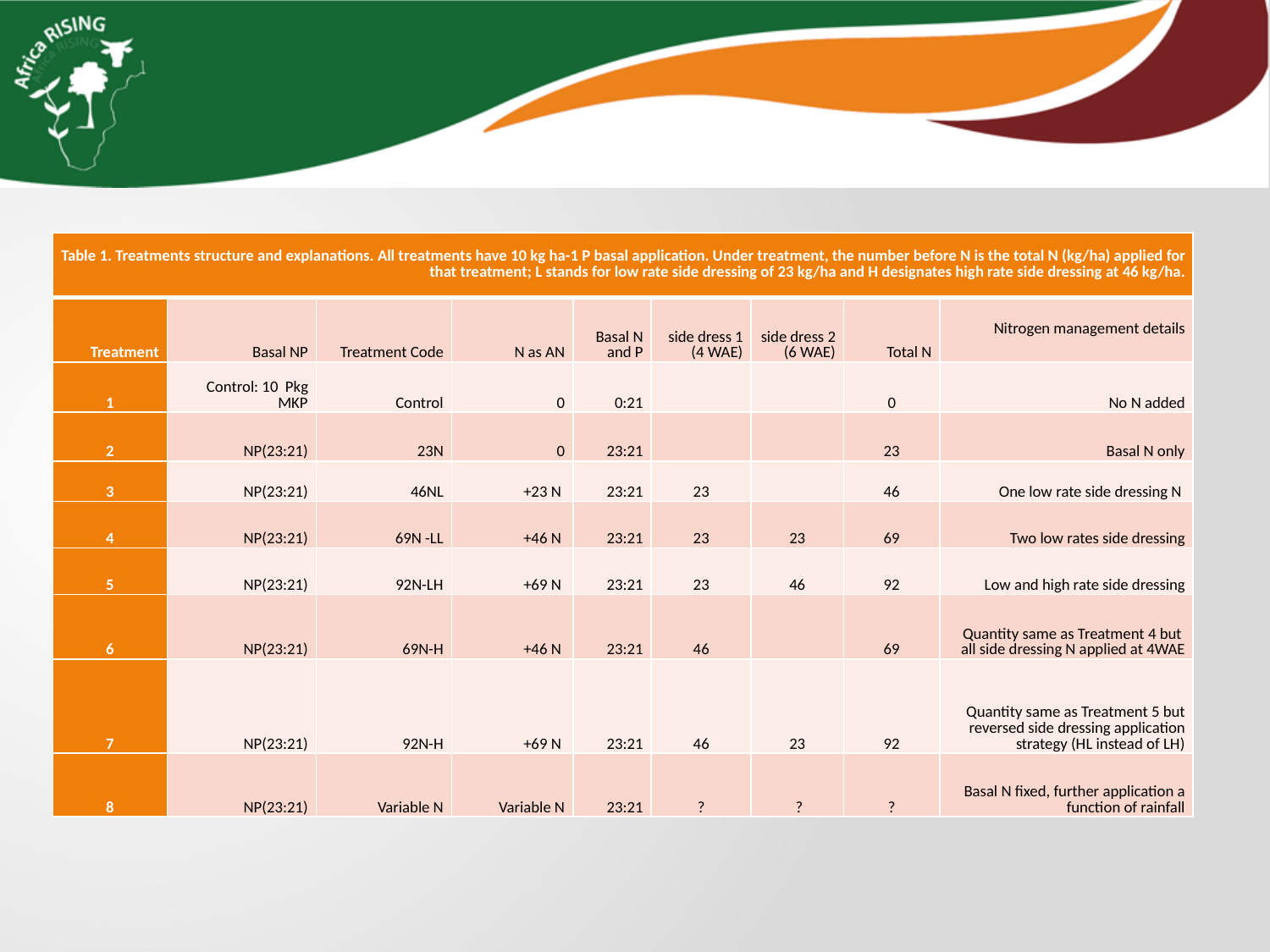

| Table 1. Treatments structure and explanations. All treatments have 10 kg ha-1 P basal application. Under treatment, the number before N is the total N (kg/ha) applied for that treatment; L stands for low rate side dressing of 23 kg/ha and H designates high rate side dressing at 46 kg/ha. |  |  |  |  |  |  |  |  |
| --- | --- | --- | --- | --- | --- | --- | --- | --- |
| Treatment | Basal NP | Treatment Code | N as AN | Basal N and P | side dress 1 (4 WAE) | side dress 2 (6 WAE) | Total N | Nitrogen management details |
| 1 | Control: 10 Pkg MKP | Control | 0 | 0:21 |  |  | 0 | No N added |
| 2 | NP(23:21) | 23N | 0 | 23:21 |  |  | 23 | Basal N only |
| 3 | NP(23:21) | 46NL | +23 N | 23:21 | 23 |  | 46 | One low rate side dressing N |
| 4 | NP(23:21) | 69N -LL | +46 N | 23:21 | 23 | 23 | 69 | Two low rates side dressing |
| 5 | NP(23:21) | 92N-LH | +69 N | 23:21 | 23 | 46 | 92 | Low and high rate side dressing |
| 6 | NP(23:21) | 69N-H | +46 N | 23:21 | 46 |  | 69 | Quantity same as Treatment 4 but all side dressing N applied at 4WAE |
| 7 | NP(23:21) | 92N-H | +69 N | 23:21 | 46 | 23 | 92 | Quantity same as Treatment 5 but reversed side dressing application strategy (HL instead of LH) |
| 8 | NP(23:21) | Variable N | Variable N | 23:21 | ? | ? | ? | Basal N fixed, further application a function of rainfall |